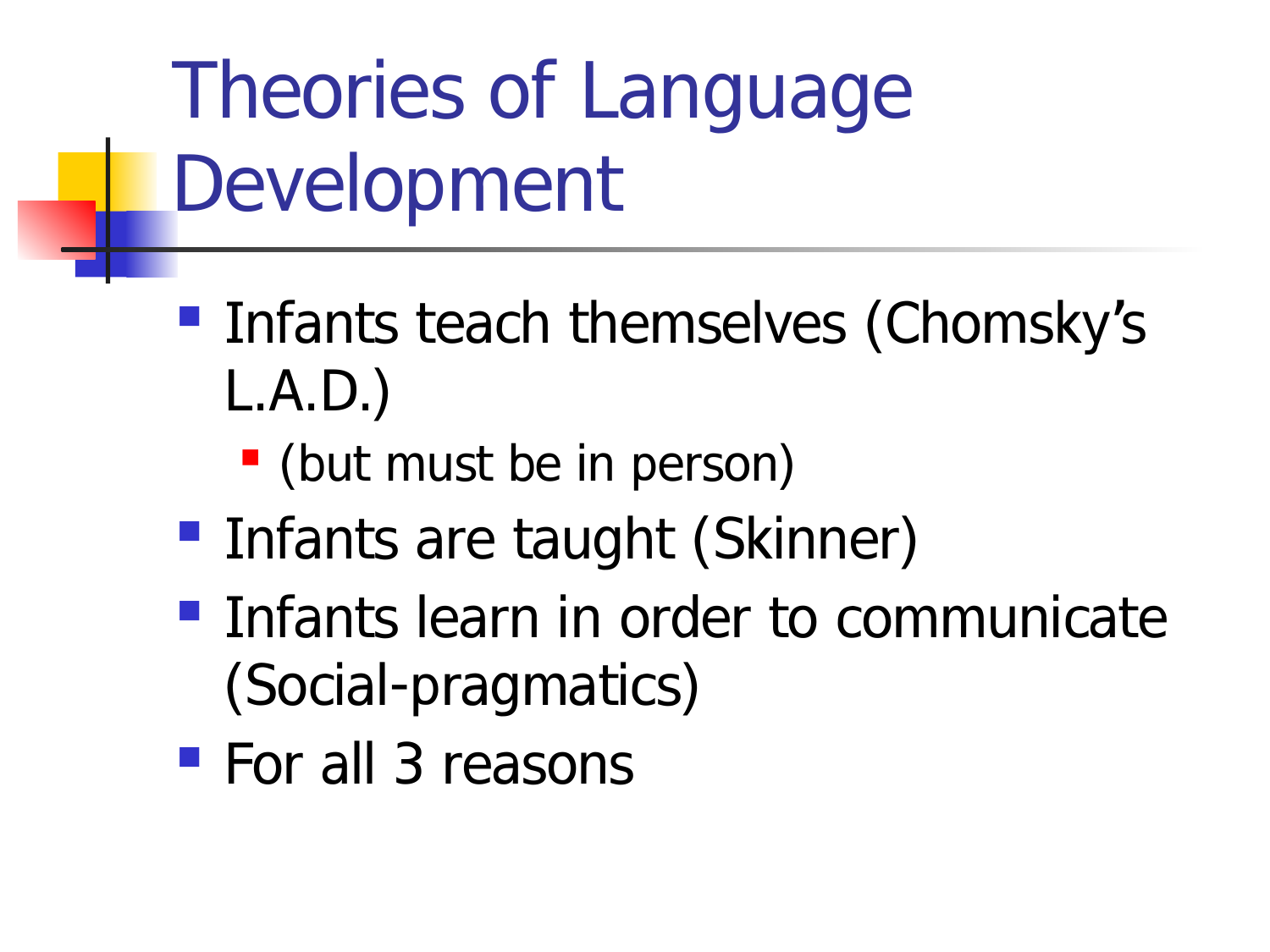

# Theories of Language Development
Infants teach themselves (Chomsky’s L.A.D.)
(but must be in person)
Infants are taught (Skinner)
Infants learn in order to communicate (Social-pragmatics)
For all 3 reasons